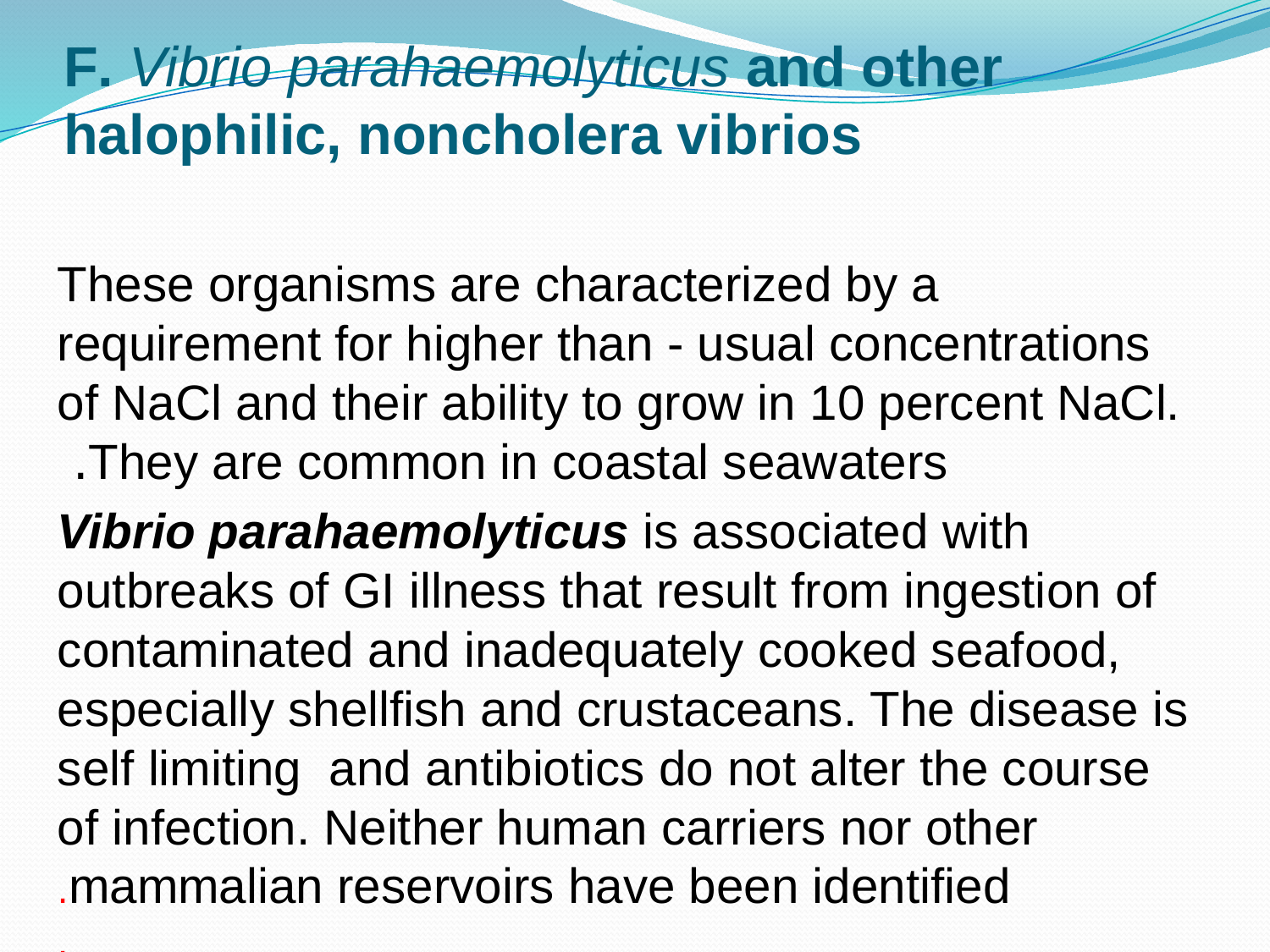

# F. Vibrio parahaemolyticus and other halophilic, noncholera vibrios
These organisms are characterized by a requirement for higher than - usual concentrations of NaCl and their ability to grow in 10 percent NaCl. They are common in coastal seawaters.
Vibrio parahaemolyticus is associated with outbreaks of GI illness that result from ingestion of contaminated and inadequately cooked seafood, especially shellfish and crustaceans. The disease is self limiting  and antibiotics do not alter the course of infection. Neither human carriers nor other mammalian reservoirs have been identified.
.